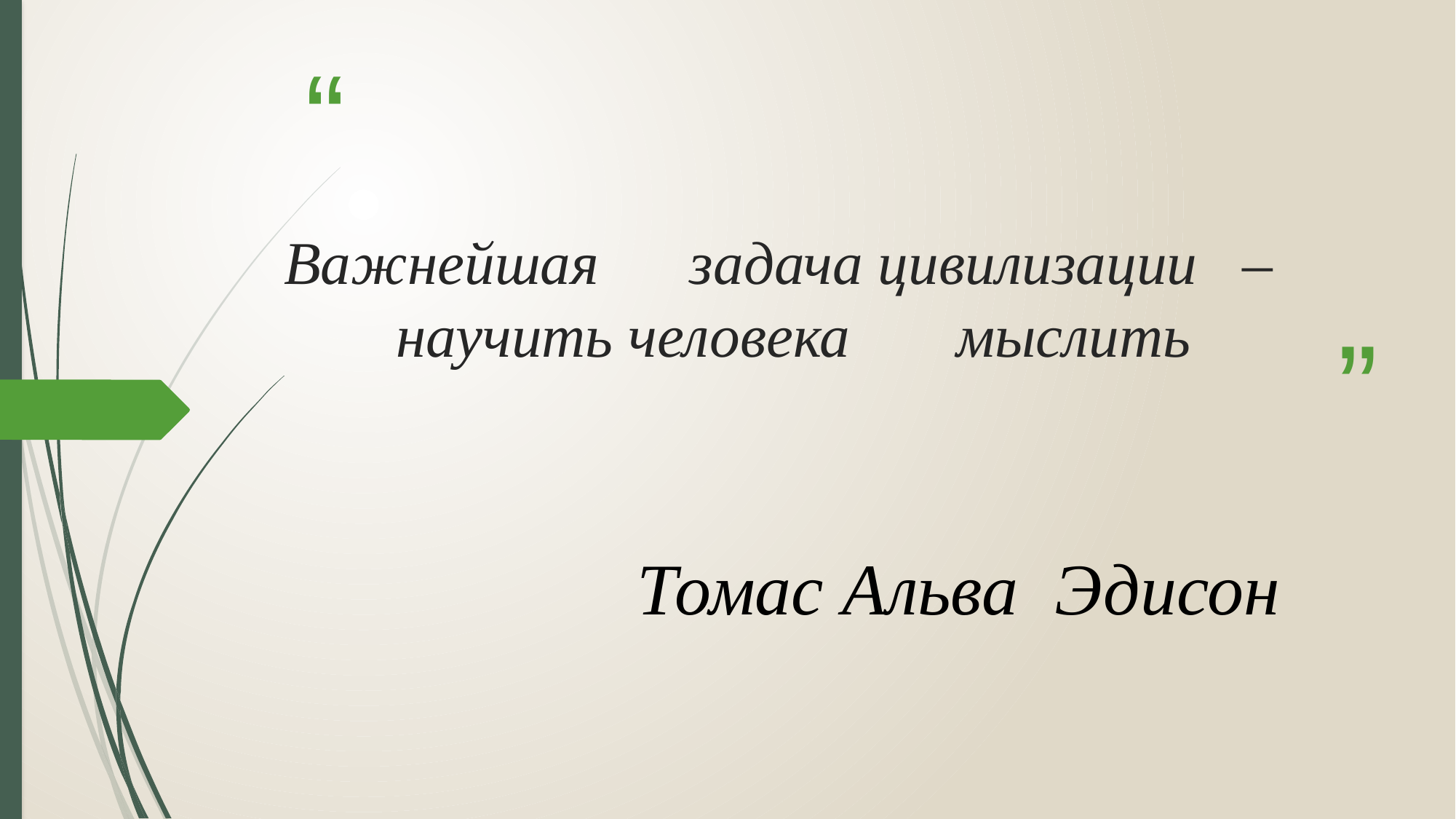

# Важнейшая      задача цивилизации   – научить человека       мыслить
Томас Альва  Эдисон